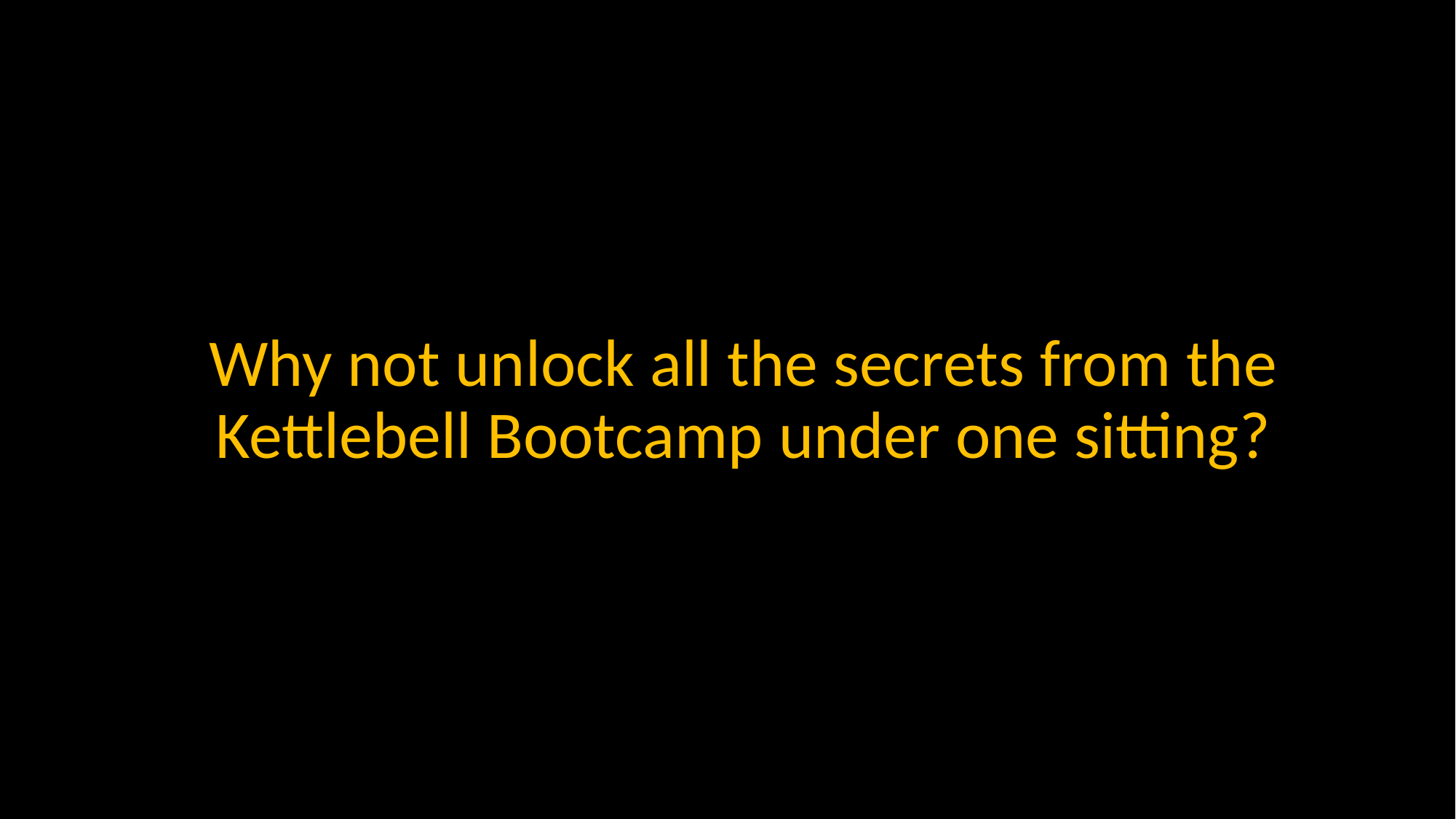

Why not unlock all the secrets from the Kettlebell Bootcamp under one sitting?